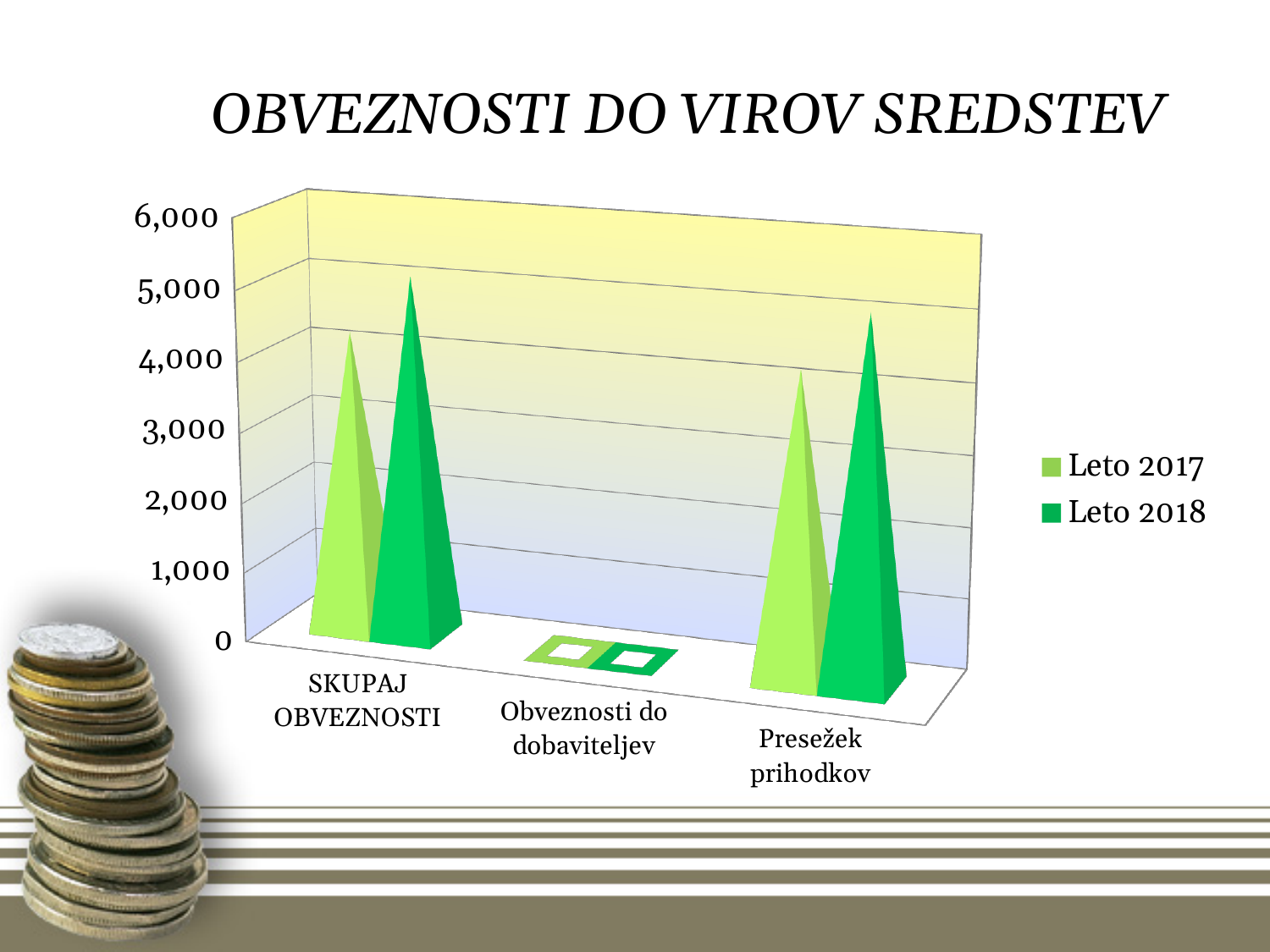

# OBVEZNOSTI DO VIROV SREDSTEV

[unsupported chart]